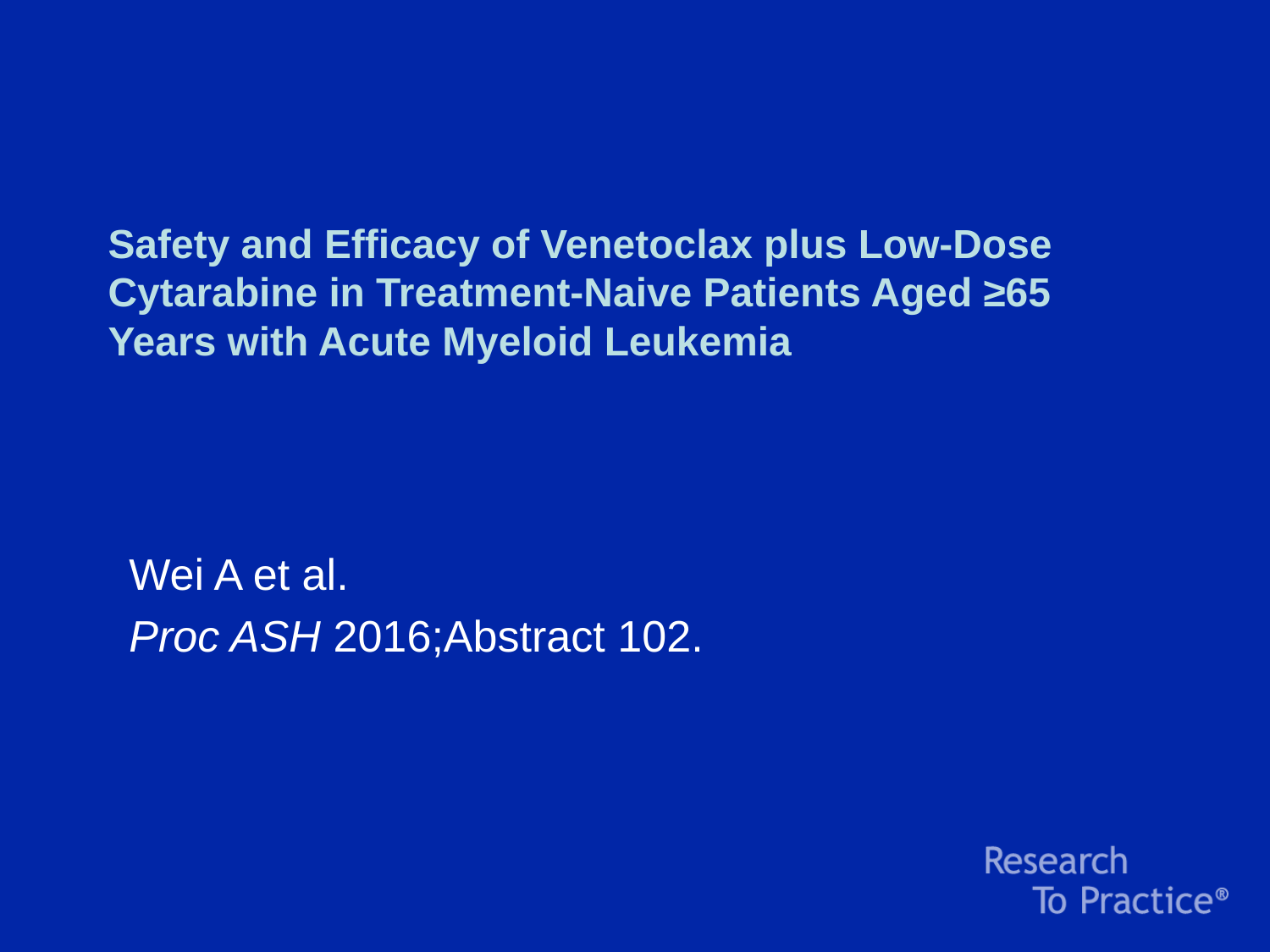

# Safety and Efficacy of Venetoclax plus Low-Dose Cytarabine in Treatment-Naive Patients Aged ≥65 Years with Acute Myeloid Leukemia
Wei A et al.
Proc ASH 2016;Abstract 102.